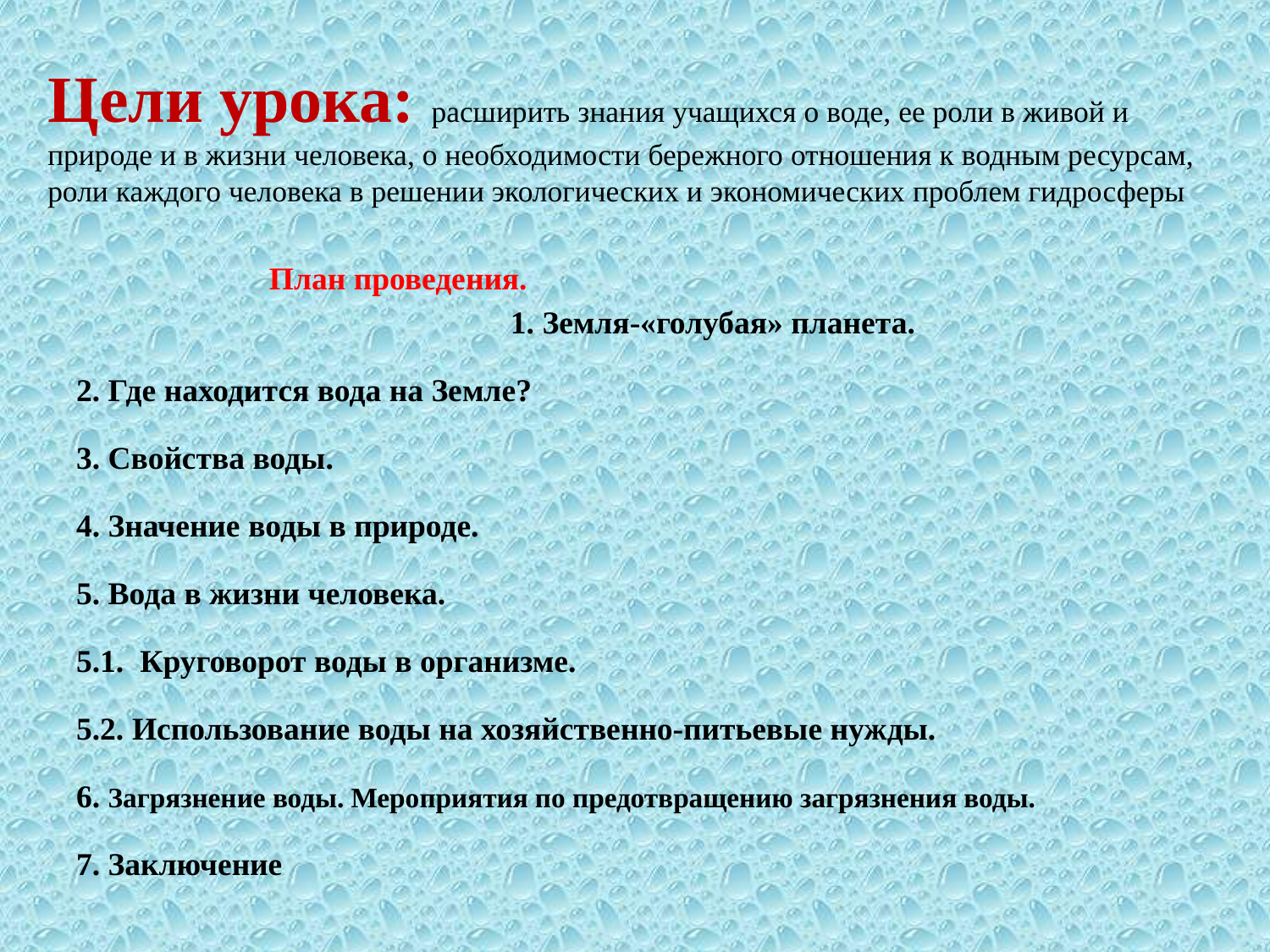

# Цели урока: расширить знания учащихся о воде, ее роли в живой и   природе и в жизни человека, о необходимости бережного отношения к водным ресурсам, роли каждого человека в решении экологических и экономических проблем гидросферы
                        План проведения.                                                                                                                                         1. Земля-«голубая» планета.
2. Где находится вода на Земле?
3. Свойства воды.
4. Значение воды в природе.
5. Вода в жизни человека.
5.1.  Круговорот воды в организме.
5.2. Использование воды на хозяйственно-питьевые нужды.
6. Загрязнение воды. Мероприятия по предотвращению загрязнения воды.
7. Заключение